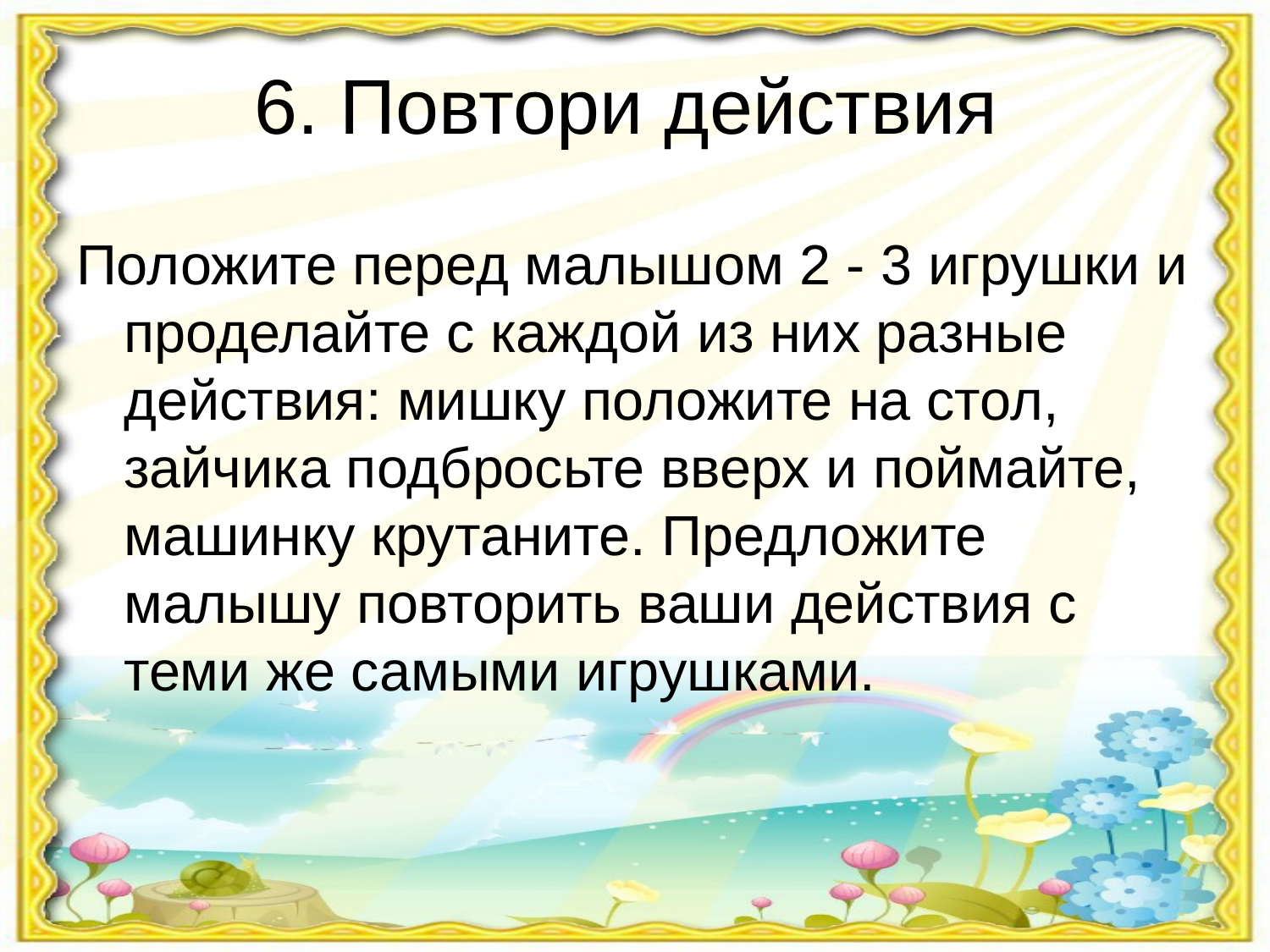

# 6. Повтори действия
Положите перед малышом 2 - 3 игрушки и проделайте с каждой из них разные действия: мишку положите на стол, зайчика подбросьте вверх и поймайте, машинку крутаните. Предложите малышу повторить ваши действия с теми же самыми игрушками.